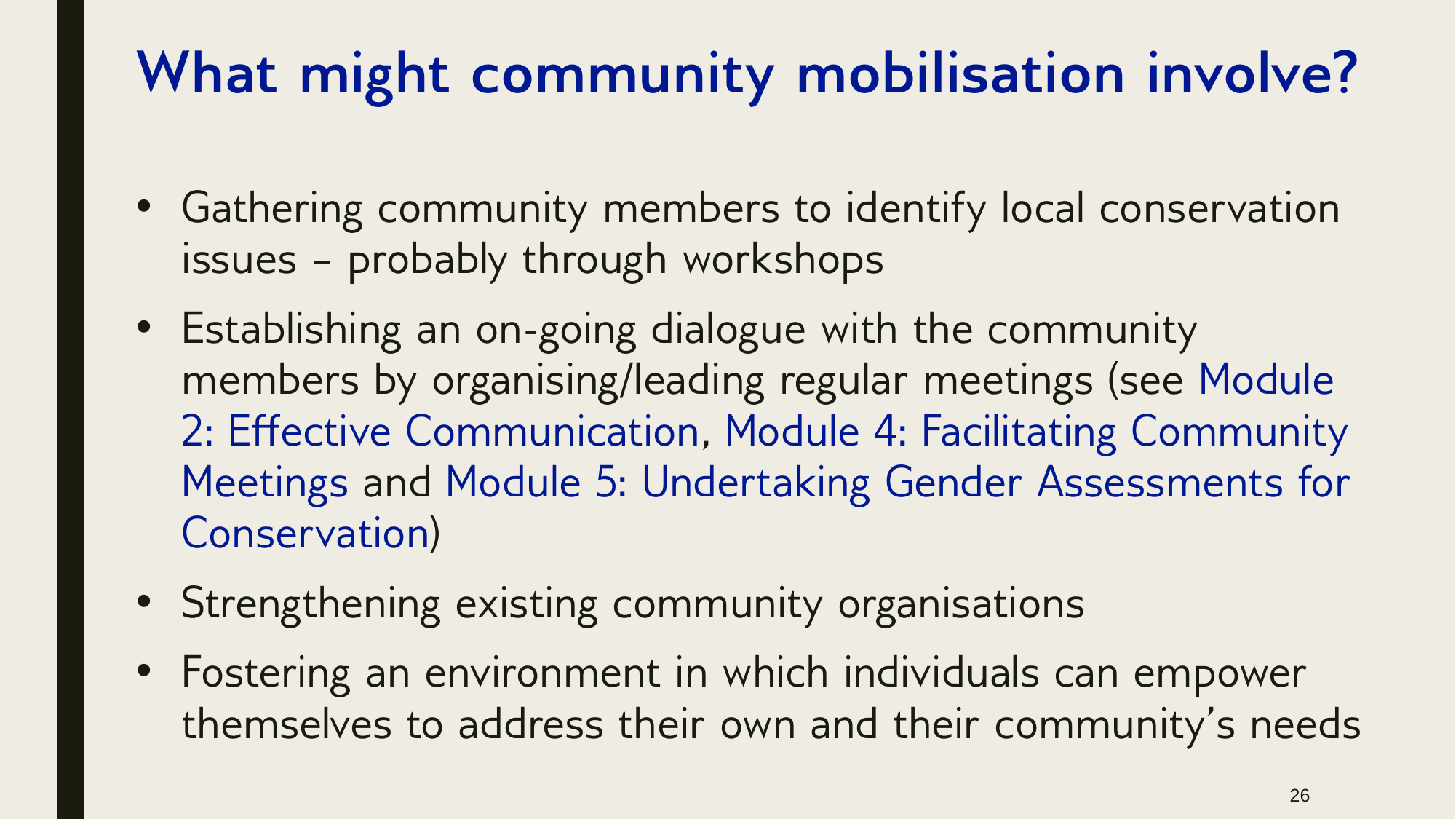

# What might community mobilisation involve?
Gathering community members to identify local conservation issues – probably through workshops
Establishing an on-going dialogue with the community members by organising/leading regular meetings (see Module 2: Effective Communication, Module 4: Facilitating Community Meetings and Module 5: Undertaking Gender Assessments for Conservation)
Strengthening existing community organisations
Fostering an environment in which individuals can empower themselves to address their own and their community’s needs
26